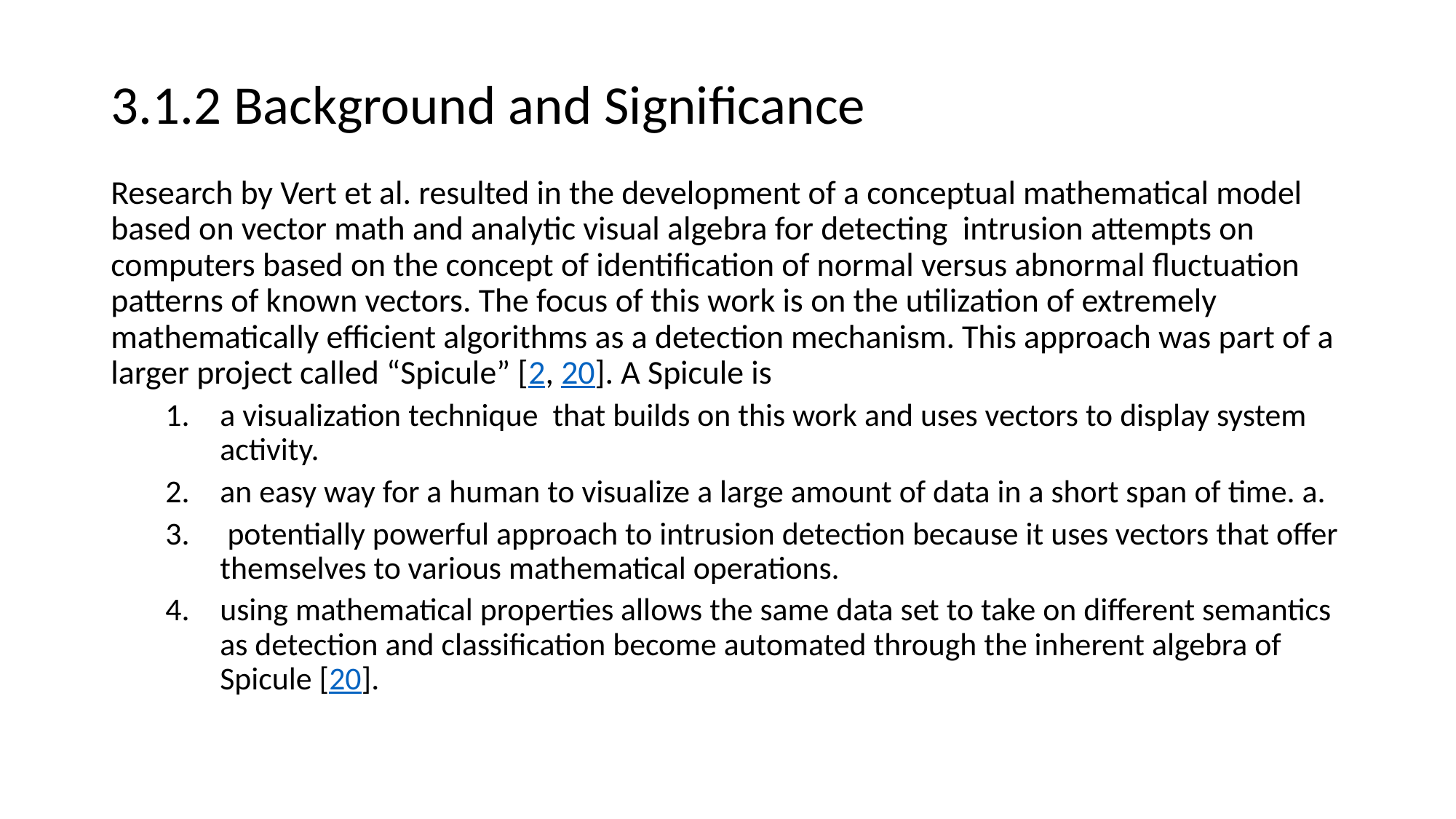

# 3.1.2 Background and Significance
Research by Vert et al. resulted in the development of a conceptual mathematical model based on vector math and analytic visual algebra for detecting  intrusion attempts on computers based on the concept of identification of normal versus abnormal fluctuation patterns of known vectors. The focus of this work is on the utilization of extremely mathematically efficient algorithms as a detection mechanism. This approach was part of a larger project called “Spicule” [2, 20]. A Spicule is
a visualization technique  that builds on this work and uses vectors to display system activity.
an easy way for a human to visualize a large amount of data in a short span of time. a.
 potentially powerful approach to intrusion detection because it uses vectors that offer themselves to various mathematical operations.
using mathematical properties allows the same data set to take on different semantics as detection and classification become automated through the inherent algebra of Spicule [20].